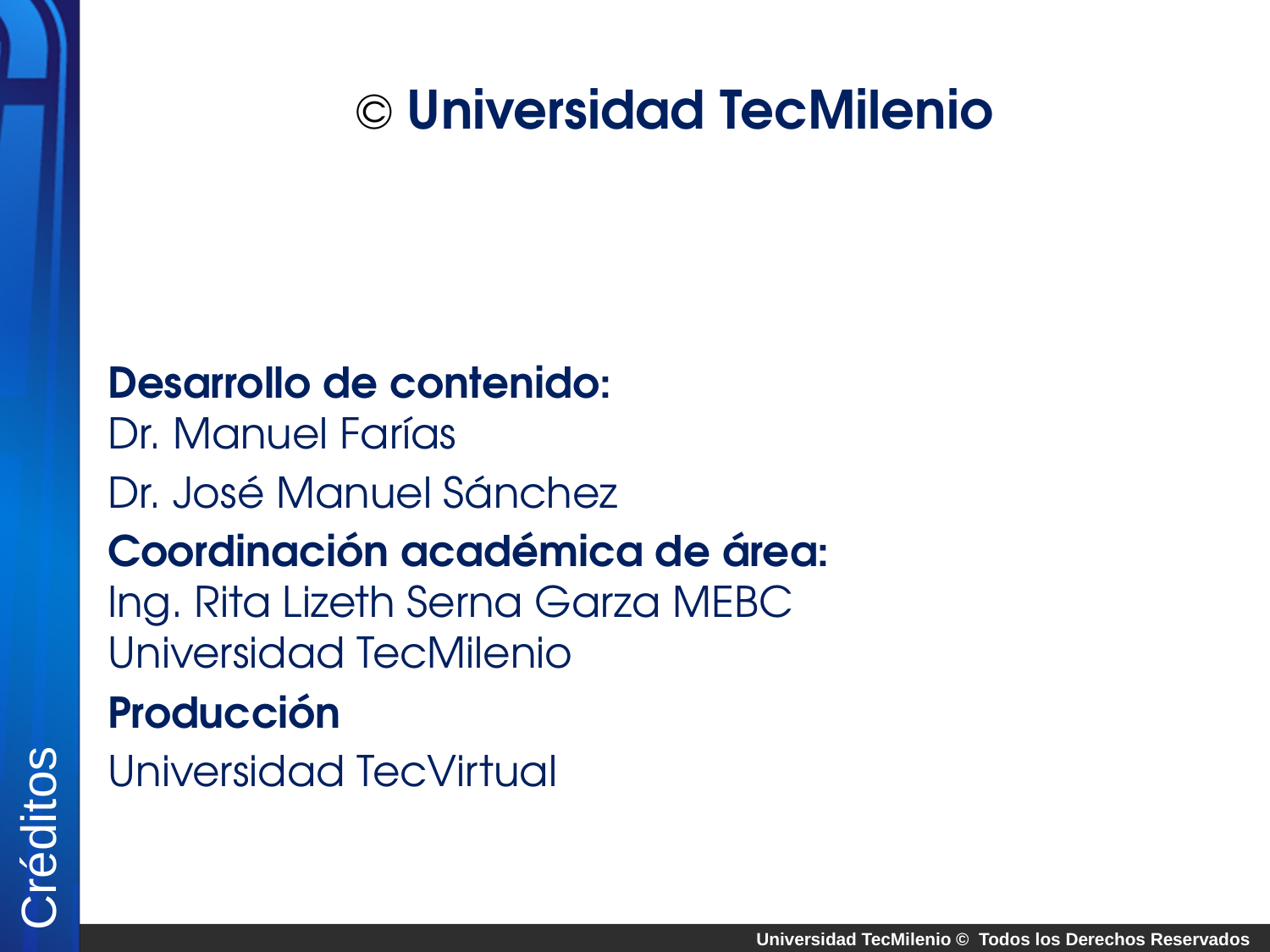

© Universidad TecMilenio

Desarrollo de contenido:
Dr. Manuel Farías
Dr. José Manuel Sánchez
Coordinación académica de área:
Ing. Rita Lizeth Serna Garza MEBC
Universidad TecMilenio
Producción
Universidad TecVirtual
Créditos